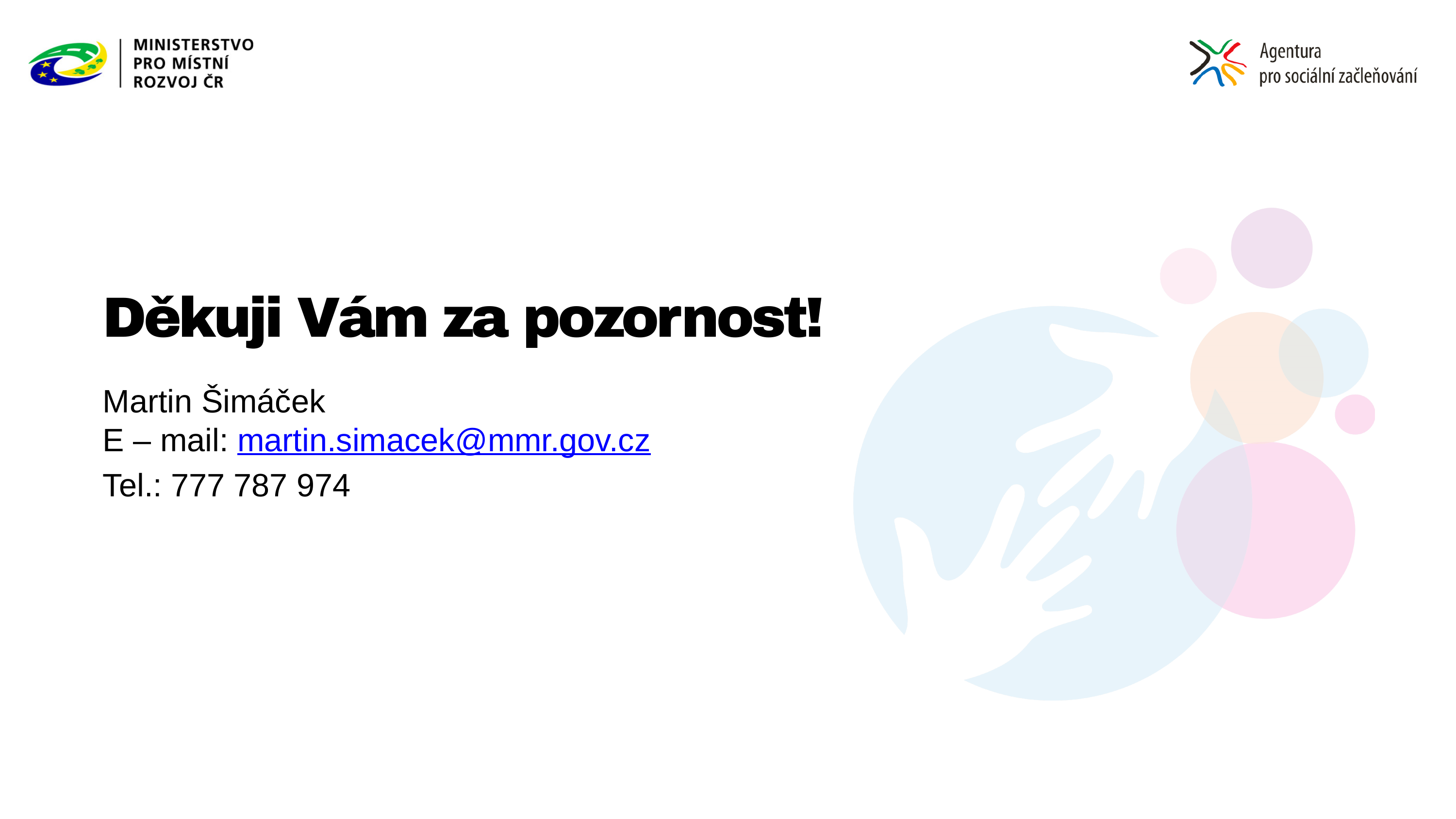

Děkuji Vám za pozornost!
Martin Šimáček
E – mail: martin.simacek@mmr.gov.cz
Tel.: 777 787 974